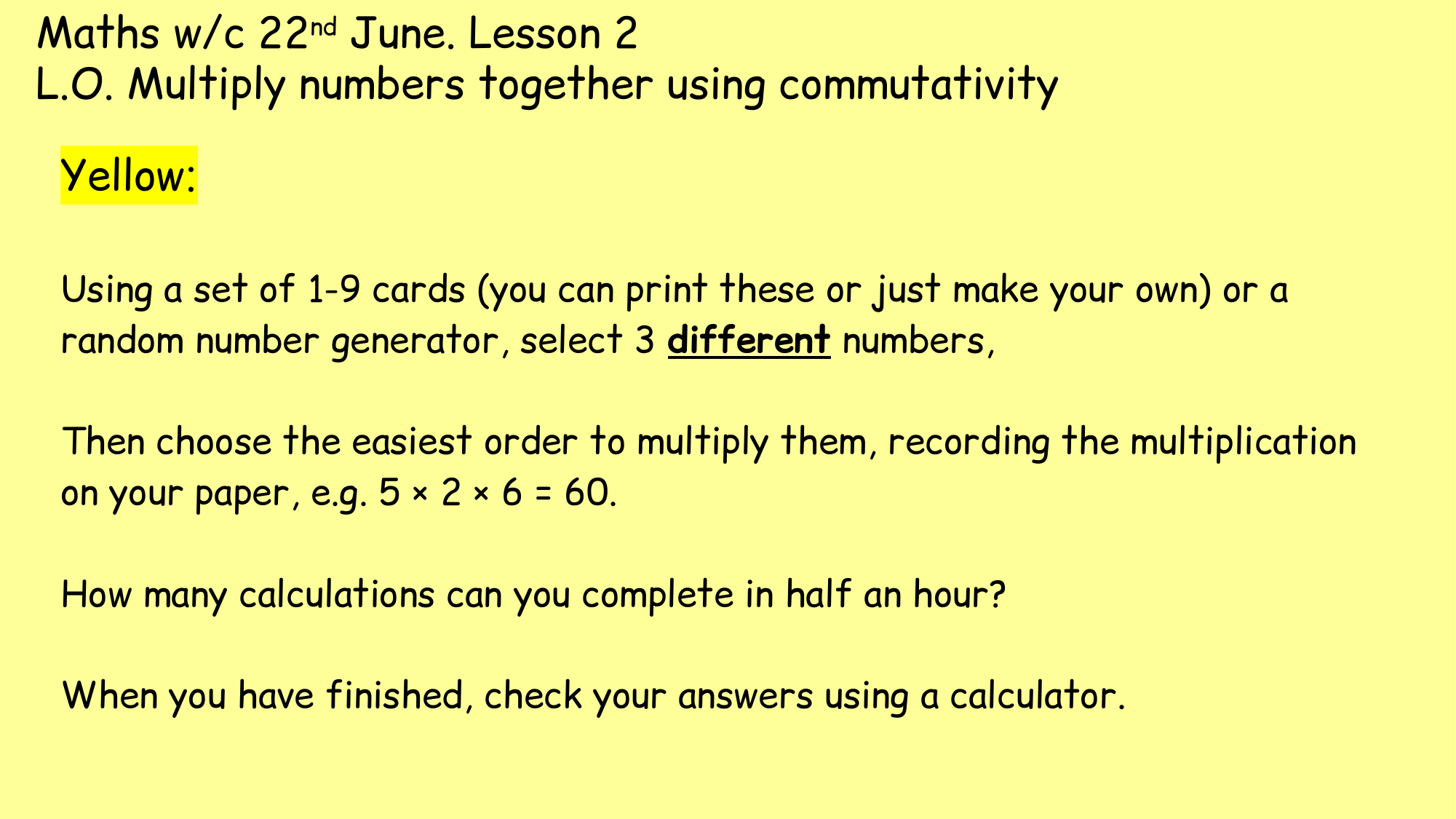

Maths w/c 22nd June. Lesson 2
L.O. Multiply numbers together using commutativity
| Yellow: Using a set of 1-9 cards (you can print these or just make your own) or a random number generator, select 3 different numbers, Then choose the easiest order to multiply them, recording the multiplication on your paper, e.g. 5 × 2 × 6 = 60. How many calculations can you complete in half an hour? When you have finished, check your answers using a calculator. |
| --- |